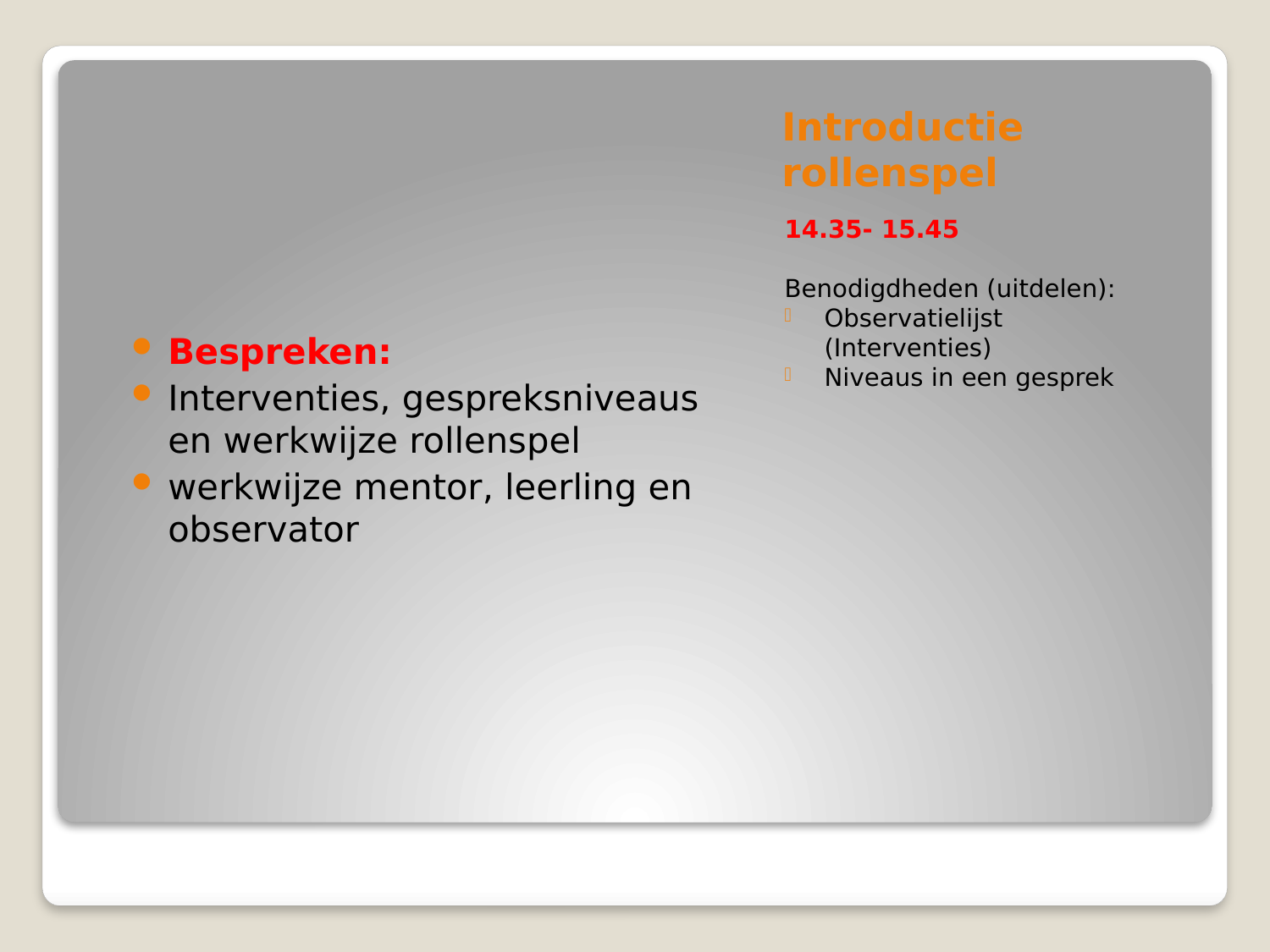

# Introductie rollenspel

Bespreken:
Interventies, gespreksniveaus en werkwijze rollenspel
werkwijze mentor, leerling en observator
14.35- 15.45

Benodigdheden (uitdelen):
Observatielijst (Interventies)
Niveaus in een gesprek